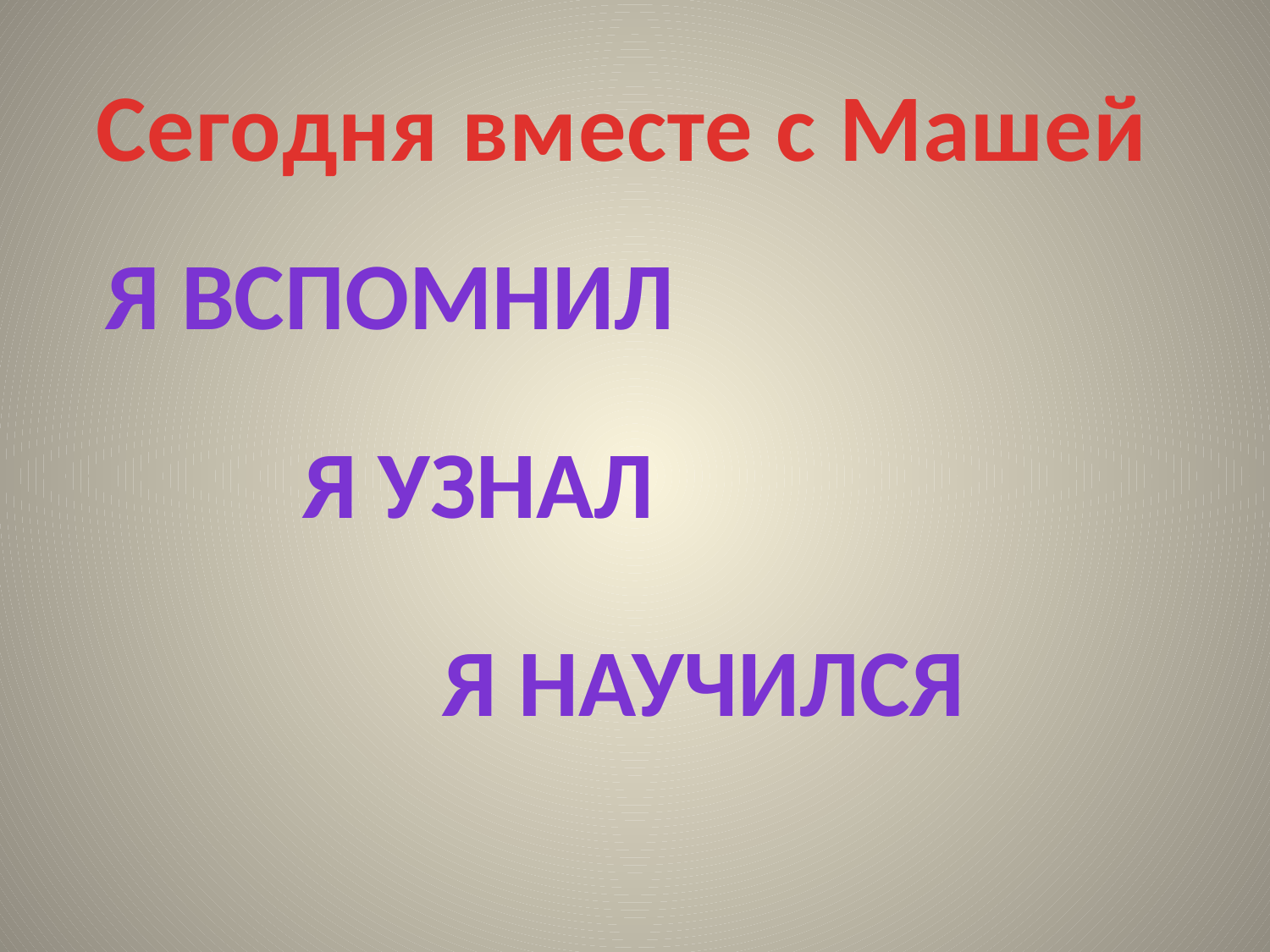

Сегодня вместе с Машей
Я вспомнил
Я узнал
Я научился